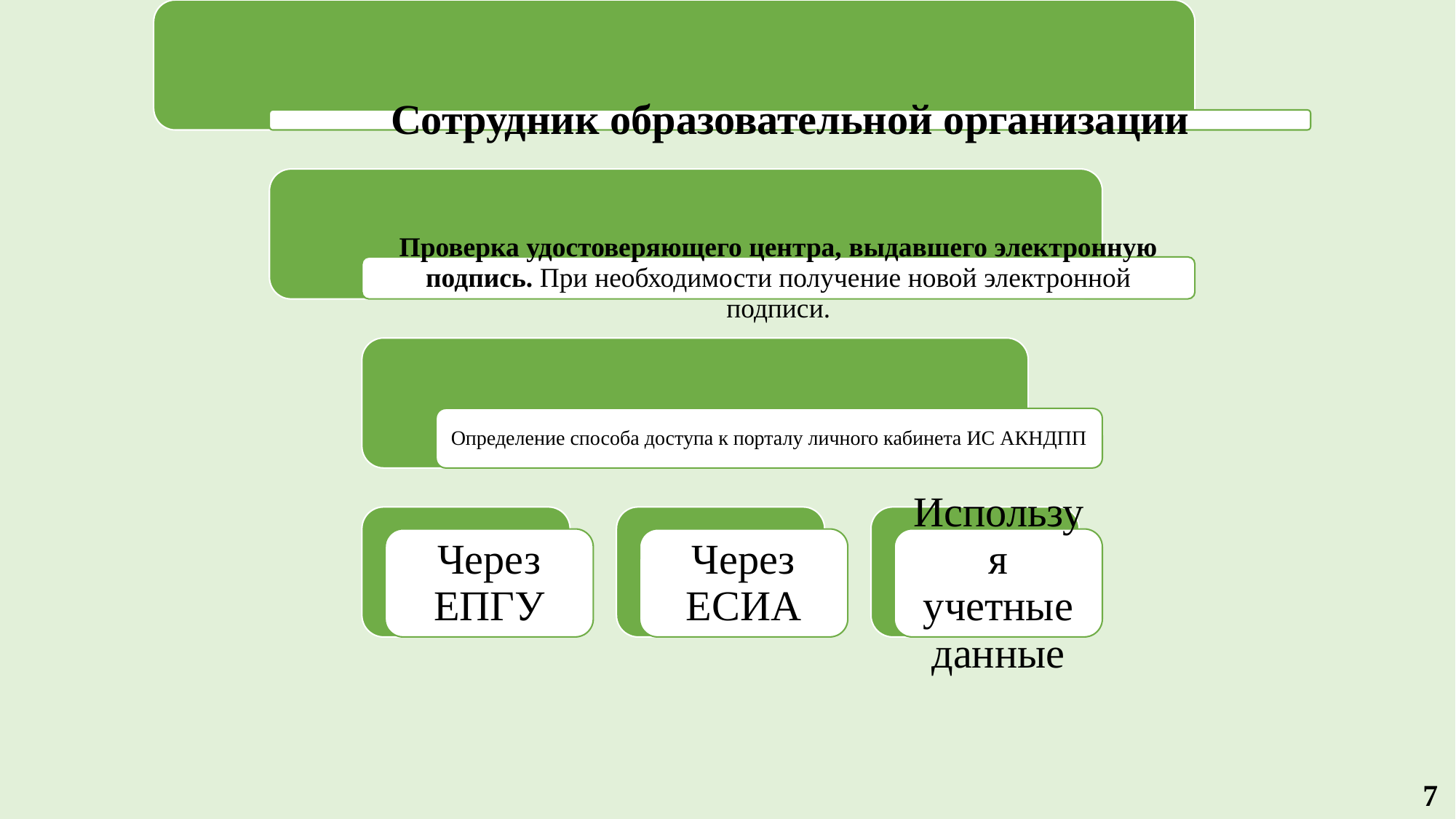

Сотрудник образовательной организации
Проверка удостоверяющего центра, выдавшего электронную подпись. При необходимости получение новой электронной подписи.
Определение способа доступа к порталу личного кабинета ИС АКНДПП
Через ЕПГУ
Через ЕСИА
Используя учетные данные

7